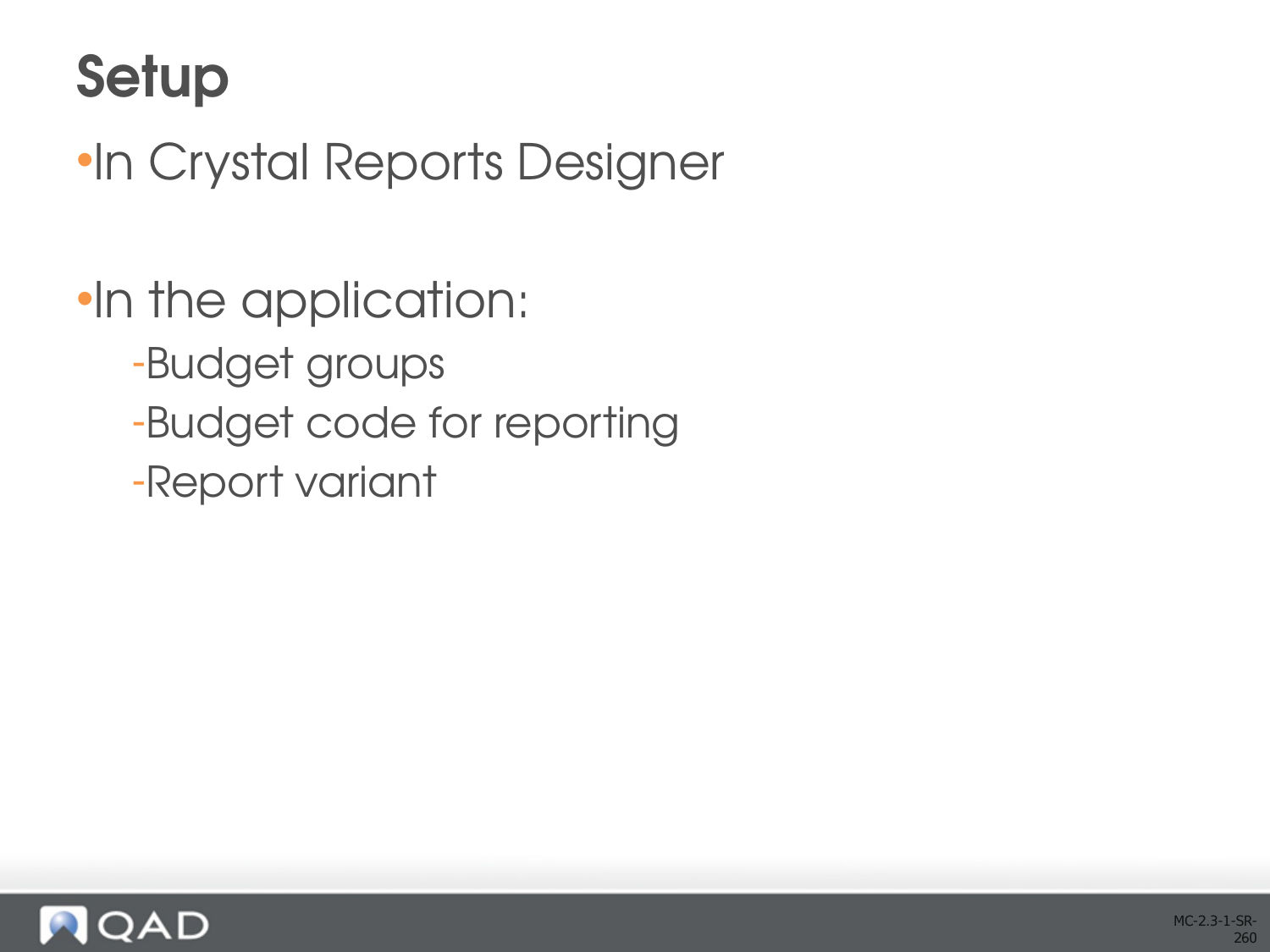

# Setup
In Crystal Reports Designer

In the application:
Budget groups
Budget code for reporting
Report variant

MC-2.3-1-SR-260